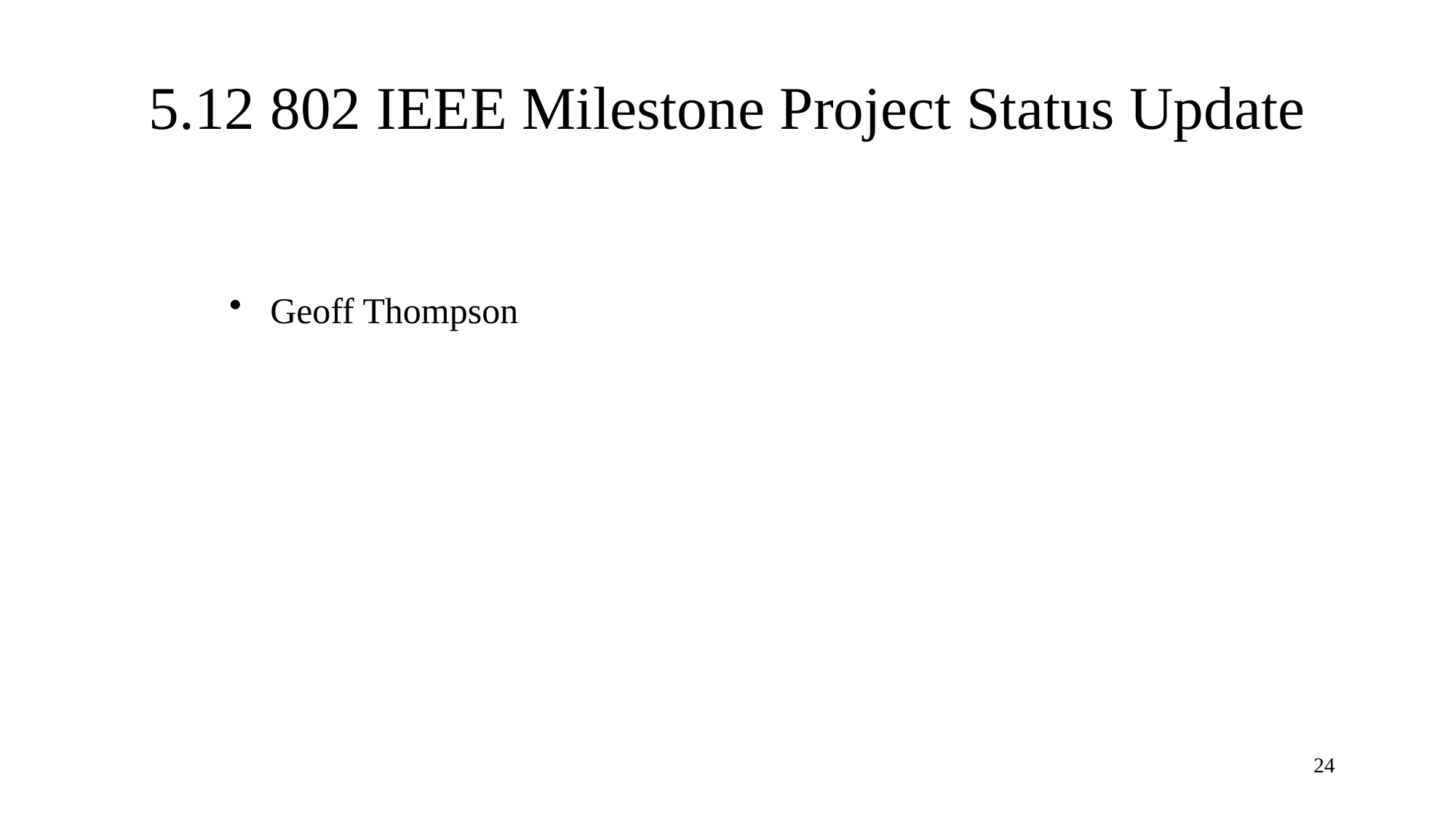

# 5.12 802 IEEE Milestone Project Status Update
Geoff Thompson
24